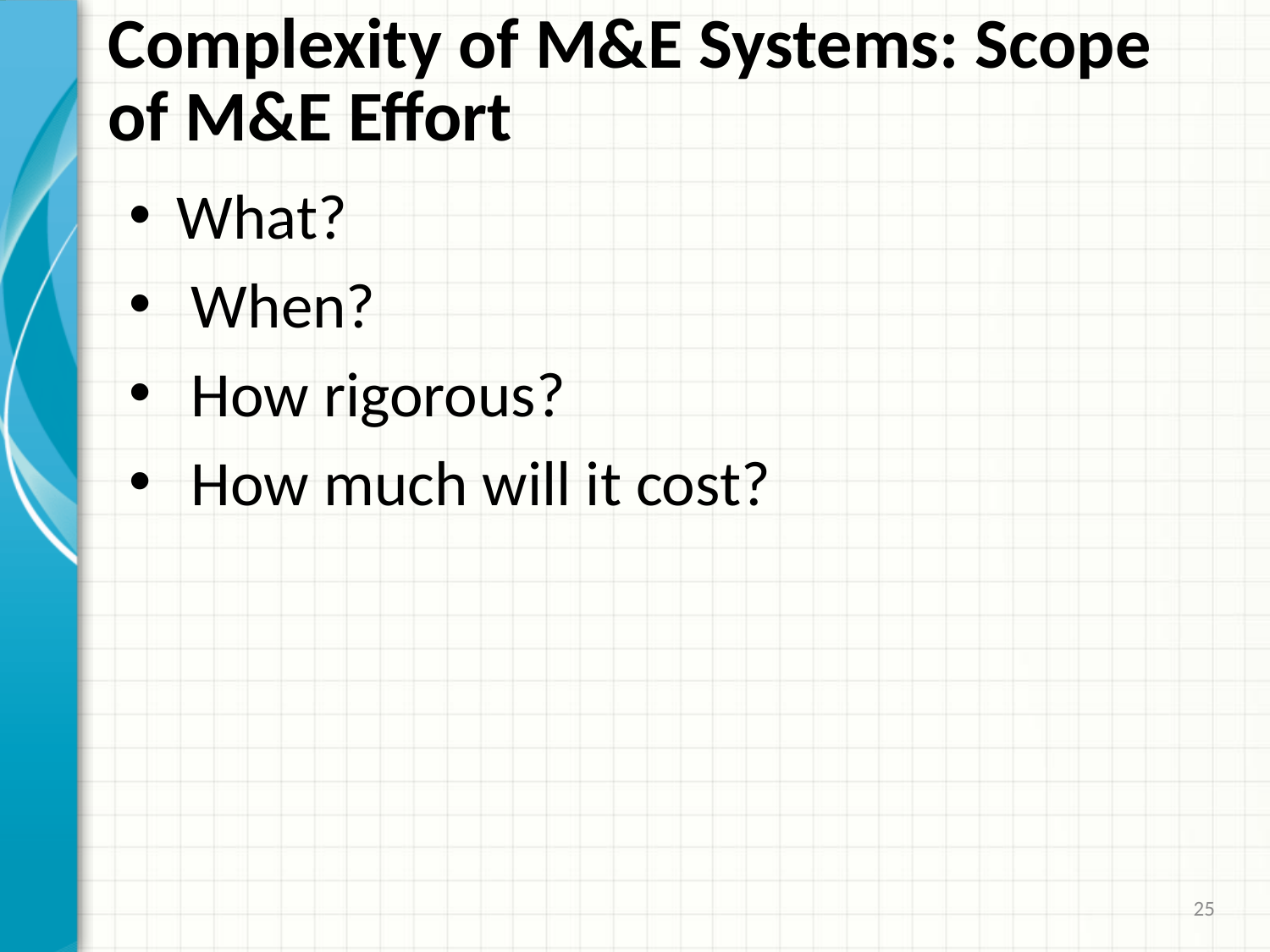

# Complexity of M&E Systems: Scope of M&E Effort
What?
 When?
 How rigorous?
 How much will it cost?

25